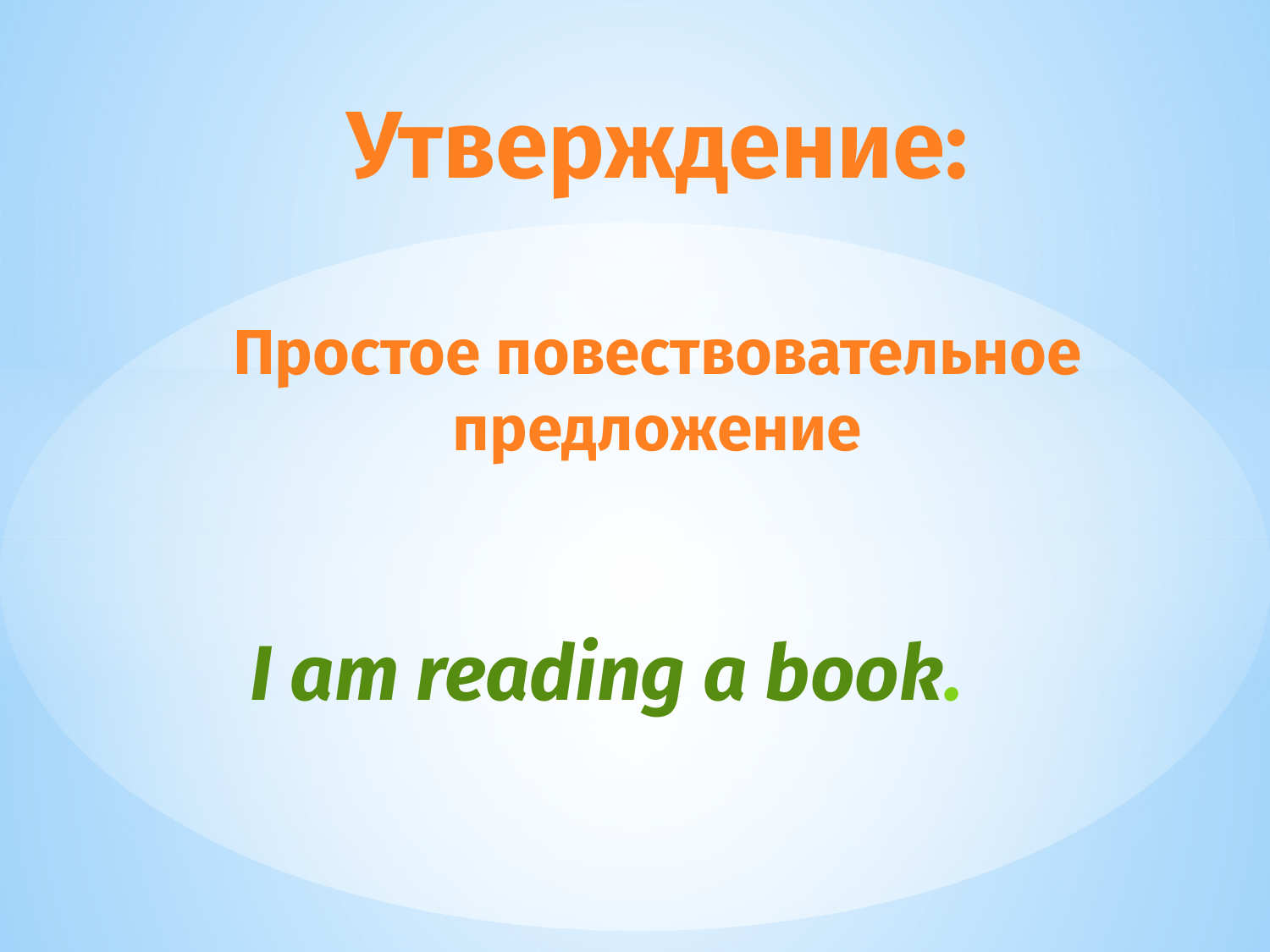

# Утверждение: Простое повествовательное предложение
I am reading a book.